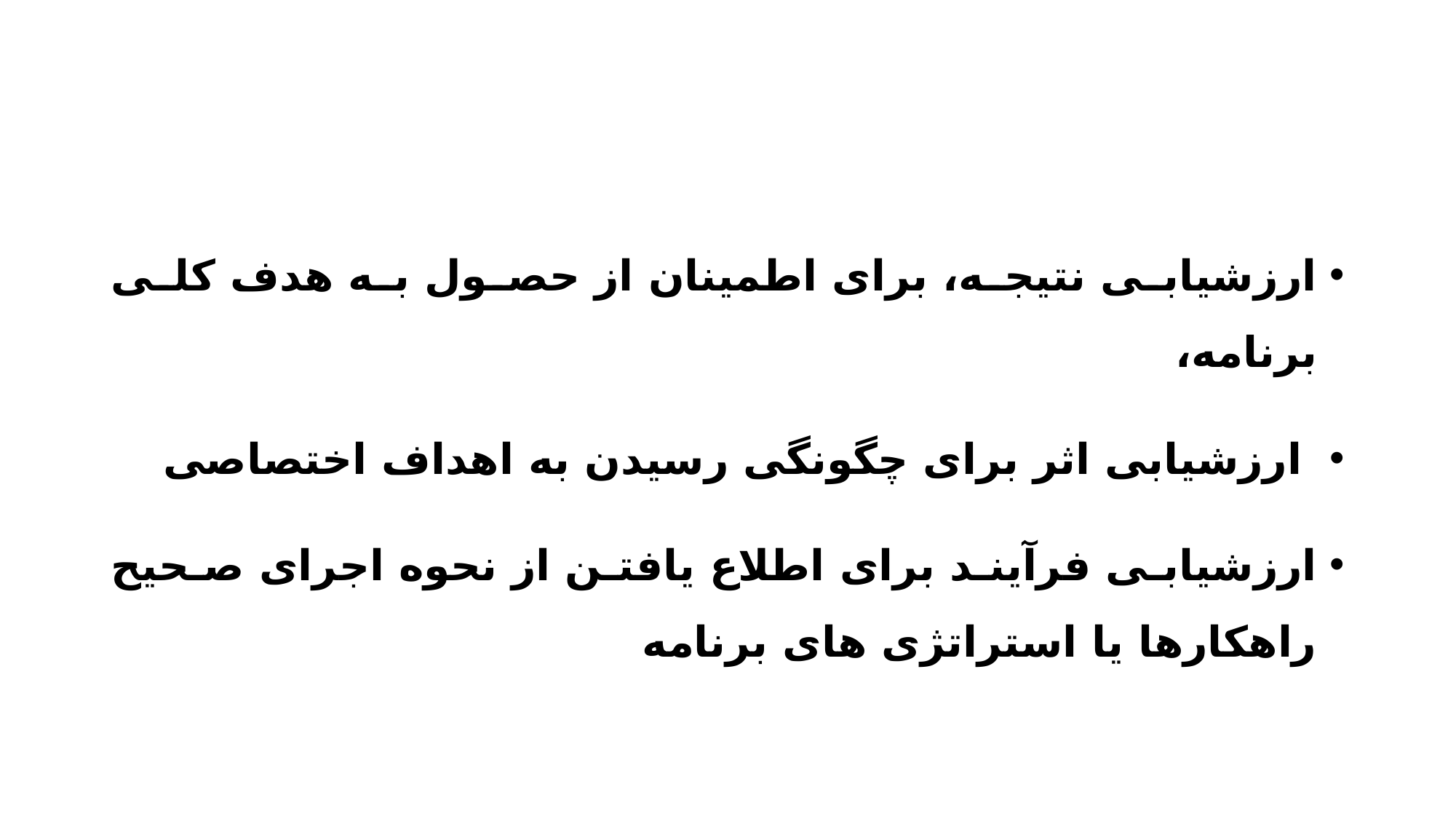

ارزشيابی نتيجه، برای اطمينان از حصول به هدف کلی برنامه،
 ارزشيابی اثر برای چگونگی رسيدن به اهداف اختصاصی
ارزشيابی فرآيند برای اطلاع يافتن از نحوه اجرای صحيح راهکارها يا استراتژی های برنامه